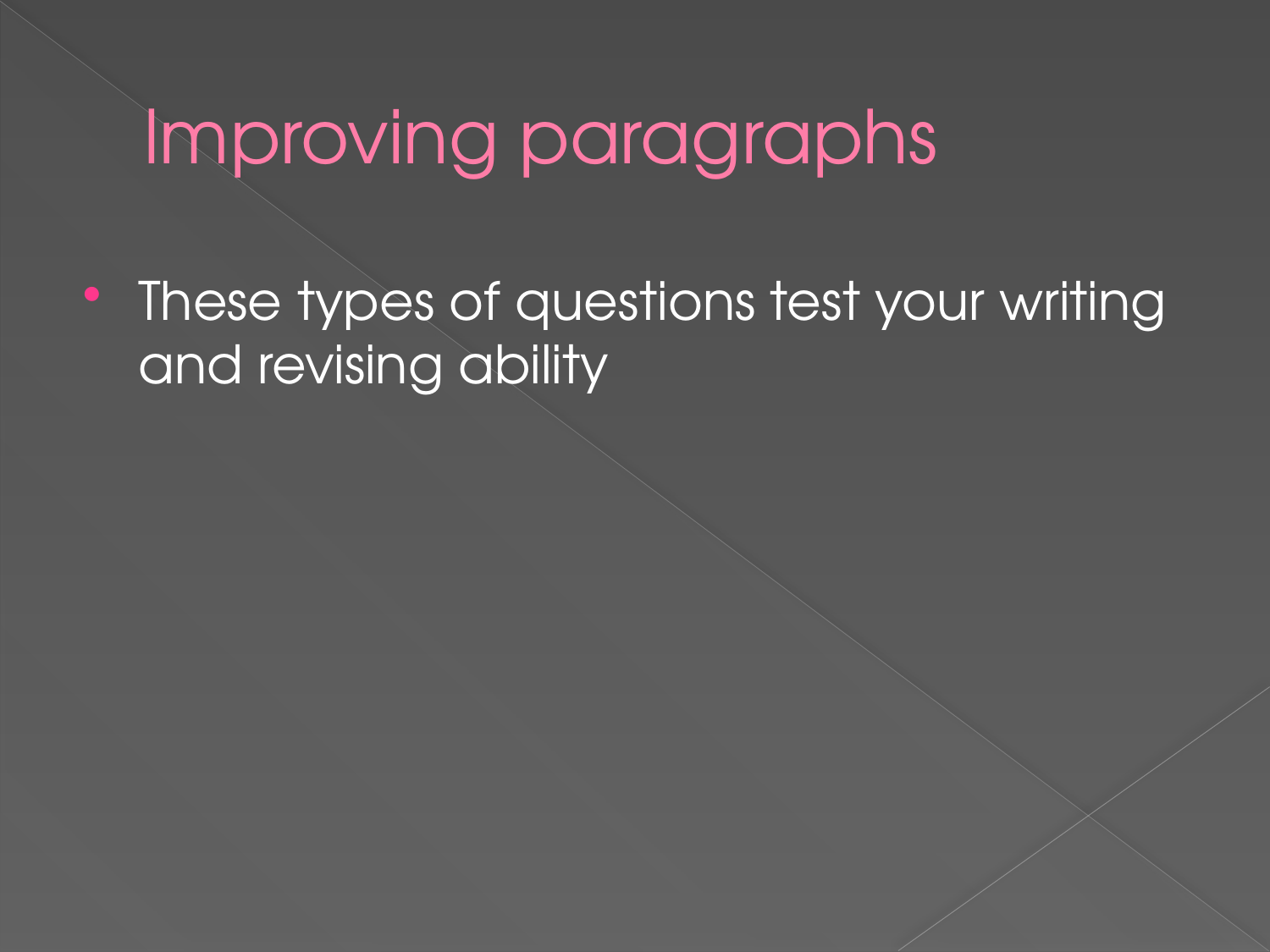

# Improving paragraphs
These types of questions test your writing and revising ability